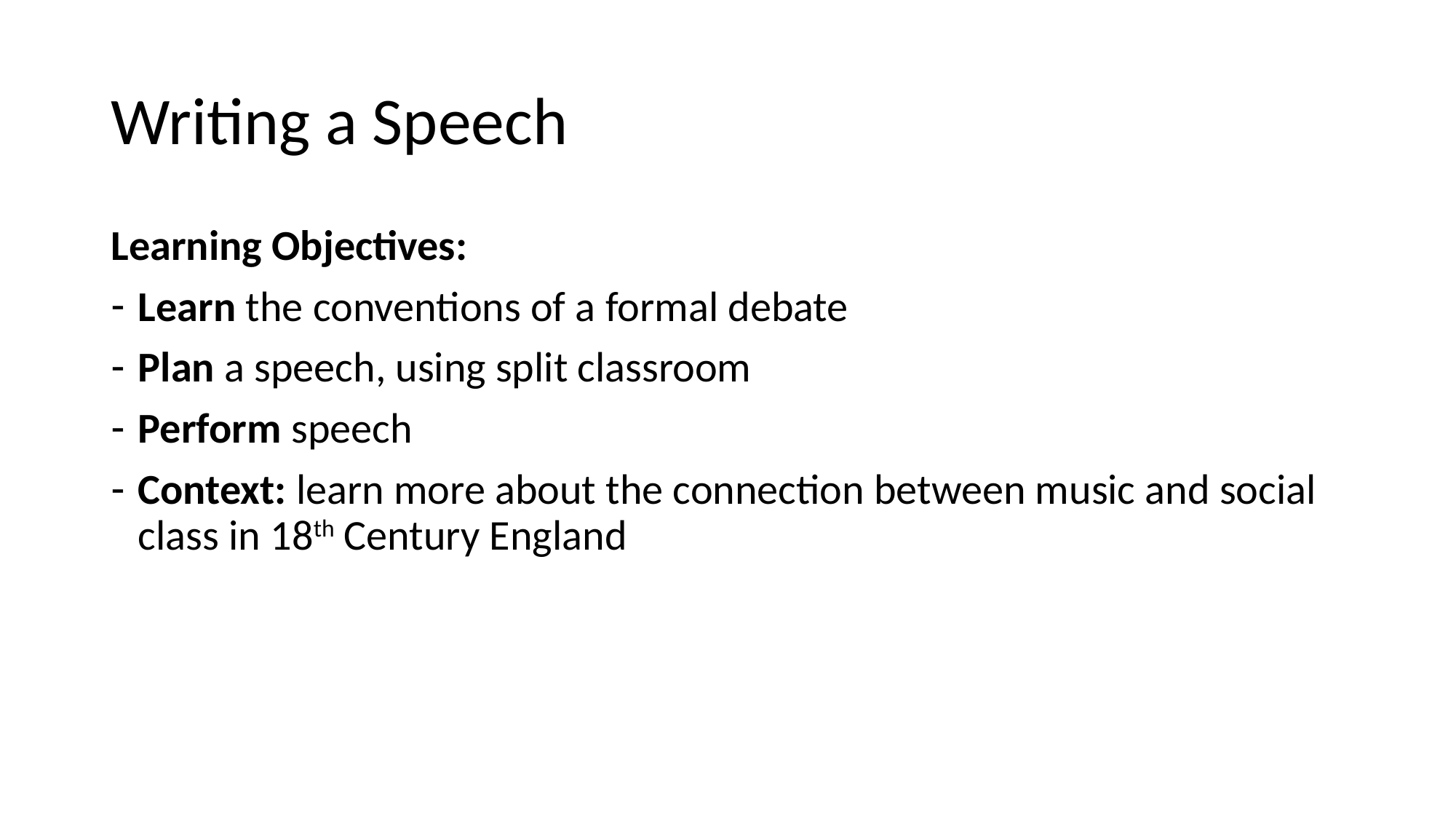

# Writing a Speech
Learning Objectives:
Learn the conventions of a formal debate
Plan a speech, using split classroom
Perform speech
Context: learn more about the connection between music and social class in 18th Century England